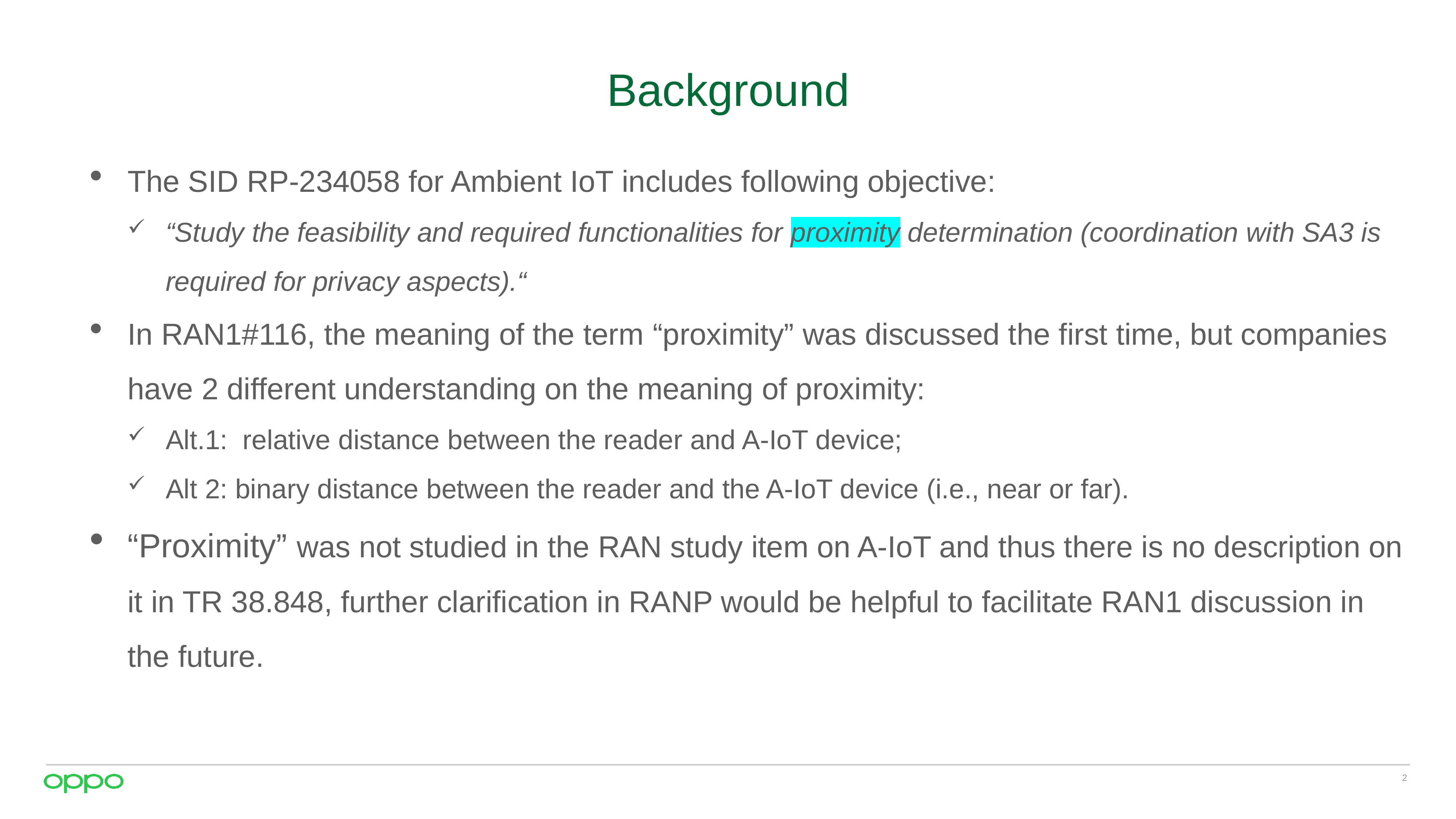

# Background
The SID RP-234058 for Ambient IoT includes following objective:
“Study the feasibility and required functionalities for proximity determination (coordination with SA3 is required for privacy aspects).“
In RAN1#116, the meaning of the term “proximity” was discussed the first time, but companies have 2 different understanding on the meaning of proximity:
Alt.1:  relative distance between the reader and A-IoT device;
Alt 2: binary distance between the reader and the A-IoT device (i.e., near or far).
“Proximity” was not studied in the RAN study item on A-IoT and thus there is no description on it in TR 38.848, further clarification in RANP would be helpful to facilitate RAN1 discussion in the future.